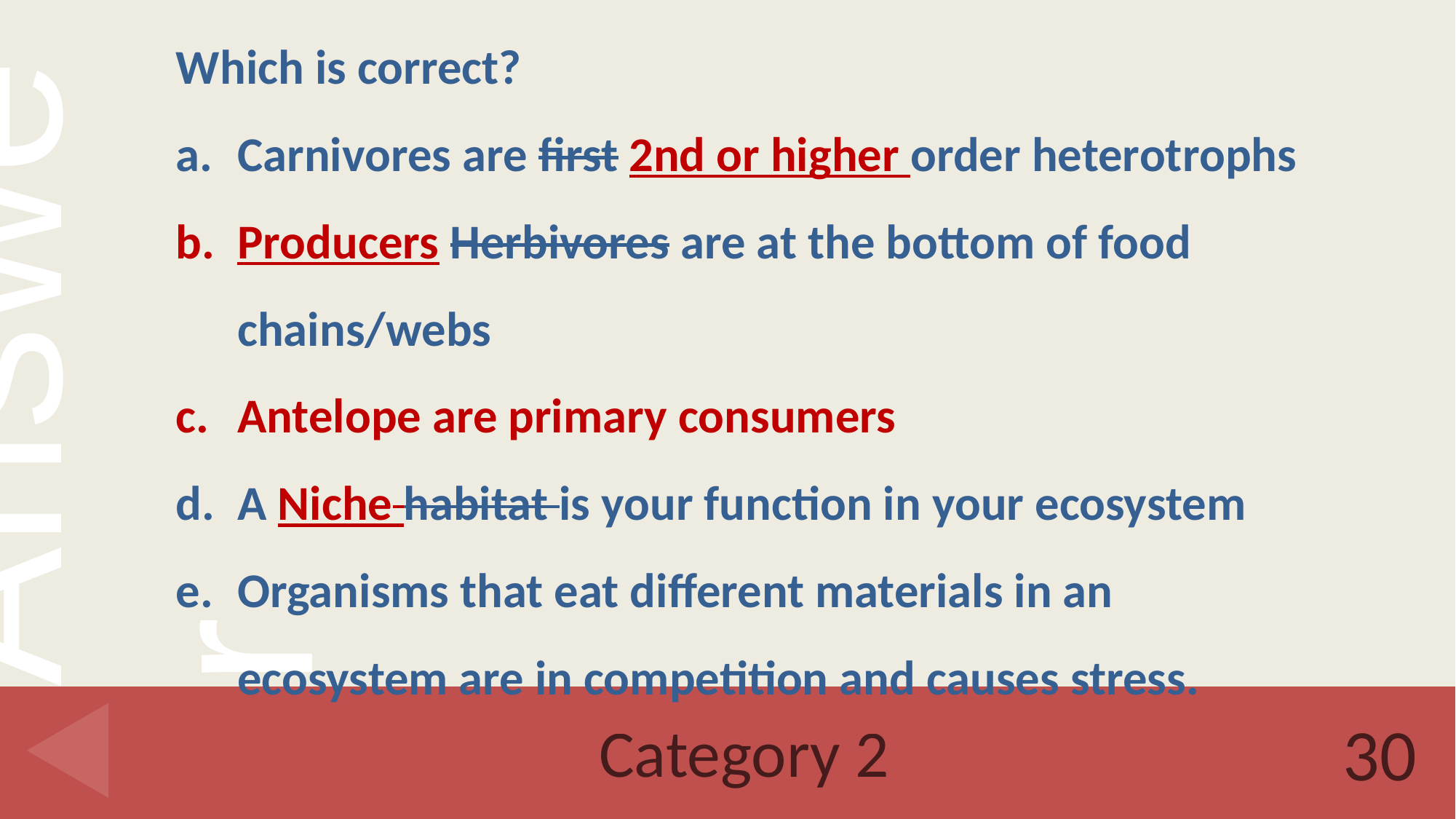

Which is correct?
Carnivores are first 2nd or higher order heterotrophs
Producers Herbivores are at the bottom of food chains/webs
Antelope are primary consumers
A Niche habitat is your function in your ecosystem
Organisms that eat different materials in an ecosystem are in competition and causes stress.
# Category 2
30